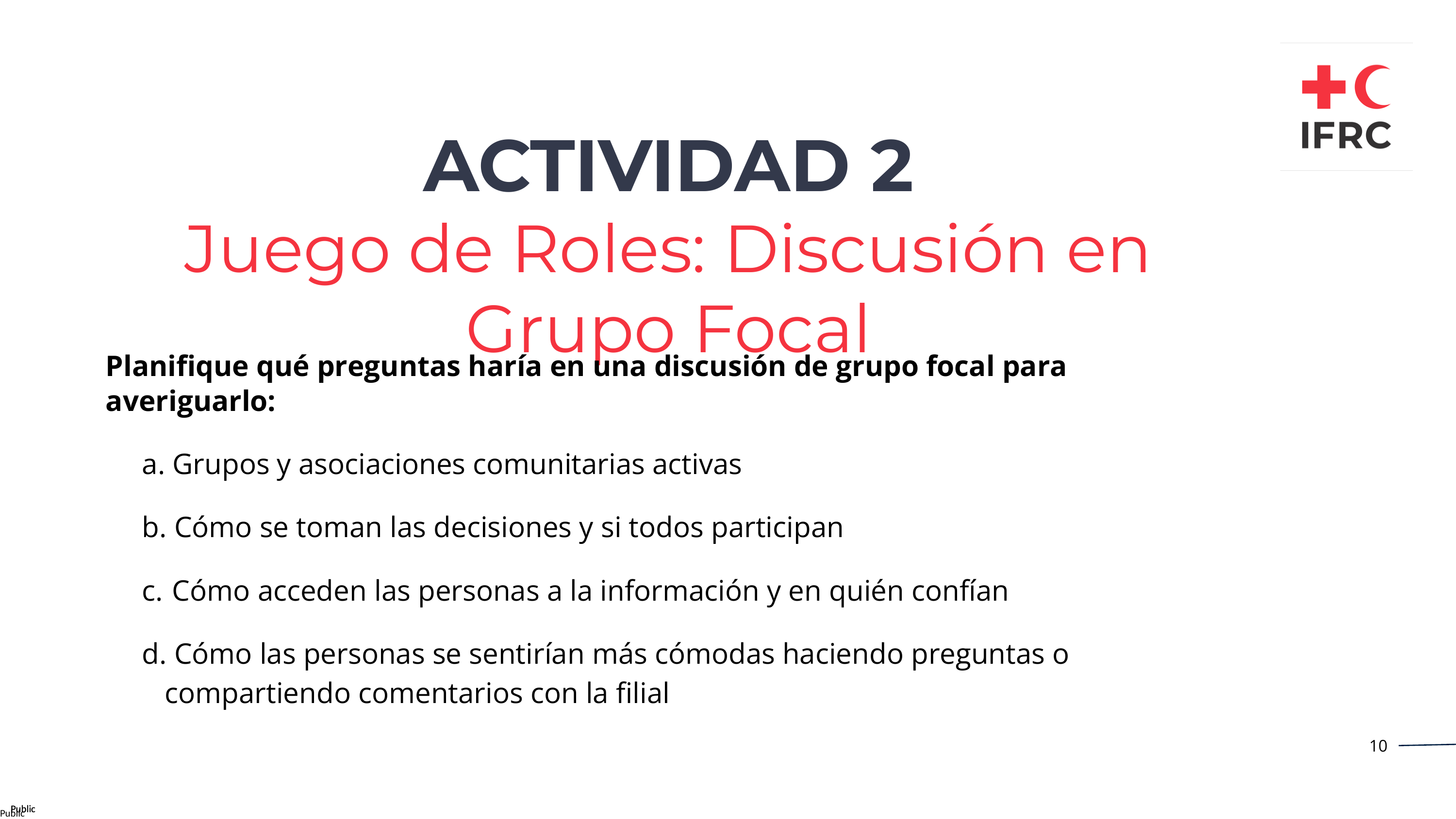

ACTIVIDAD 2
Juego de Roles: Discusión en Grupo Focal

Planifique qué preguntas haría en una discusión de grupo focal para averiguarlo:
 Grupos y asociaciones comunitarias activas
 Cómo se toman las decisiones y si todos participan
 Cómo acceden las personas a la información y en quién confían
 Cómo las personas se sentirían más cómodas haciendo preguntas o compartiendo comentarios con la filial